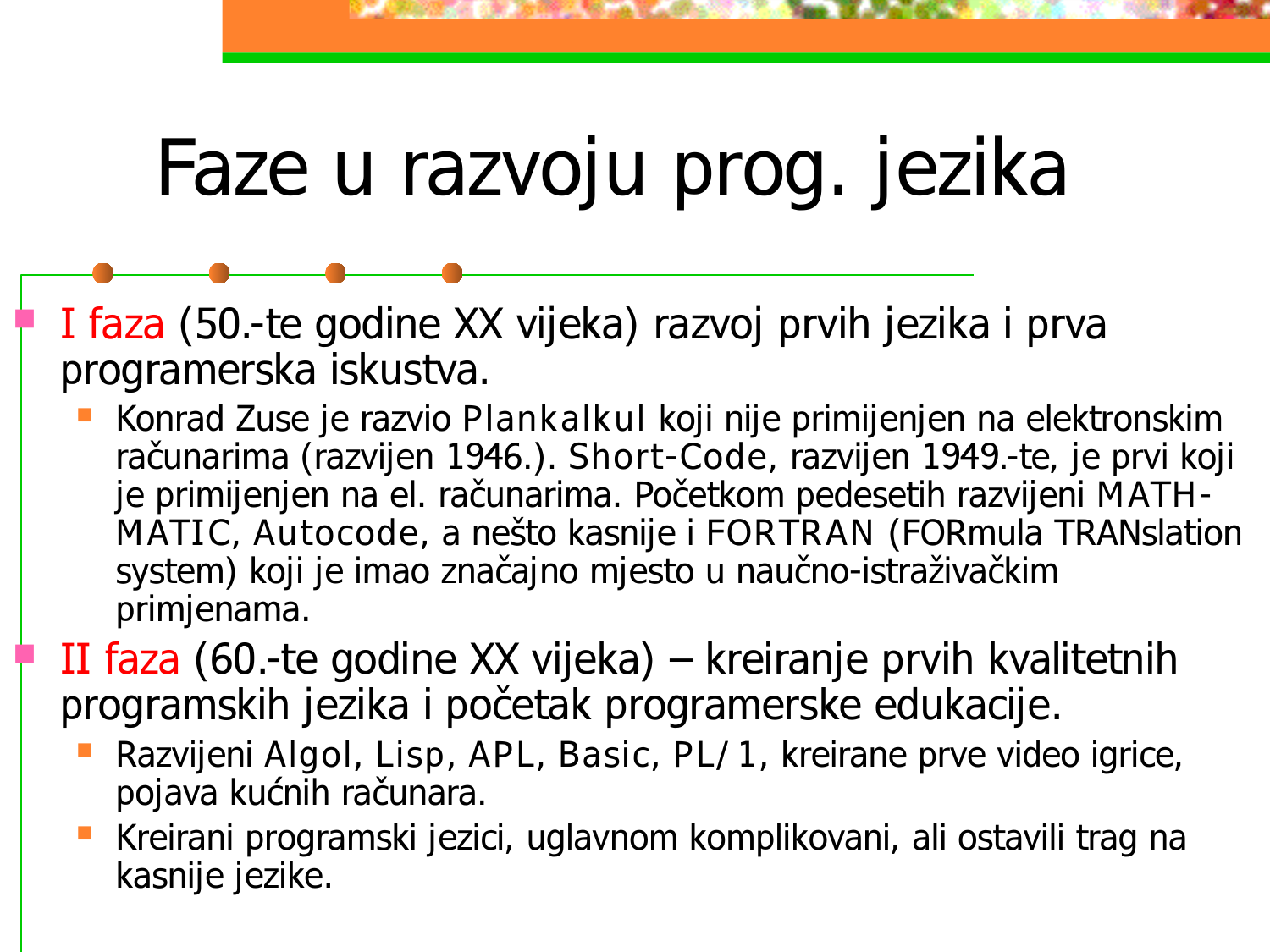

# Faze u razvoju prog. jezika
I faza (50.-te godine XX vijeka) razvoj prvih jezika i prva programerska iskustva.
Konrad Zuse je razvio Plankalkul koji nije primijenjen na elektronskim računarima (razvijen 1946.). Short-Code, razvijen 1949.-te, je prvi koji je primijenjen na el. računarima. Početkom pedesetih razvijeni MATH-MATIC, Autocode, a nešto kasnije i FORTRAN (FORmula TRANslation system) koji je imao značajno mjesto u naučno-istraživačkim primjenama.
II faza (60.-te godine XX vijeka) – kreiranje prvih kvalitetnih programskih jezika i početak programerske edukacije.
Razvijeni Algol, Lisp, APL, Basic, PL/1, kreirane prve video igrice, pojava kućnih računara.
Kreirani programski jezici, uglavnom komplikovani, ali ostavili trag na kasnije jezike.